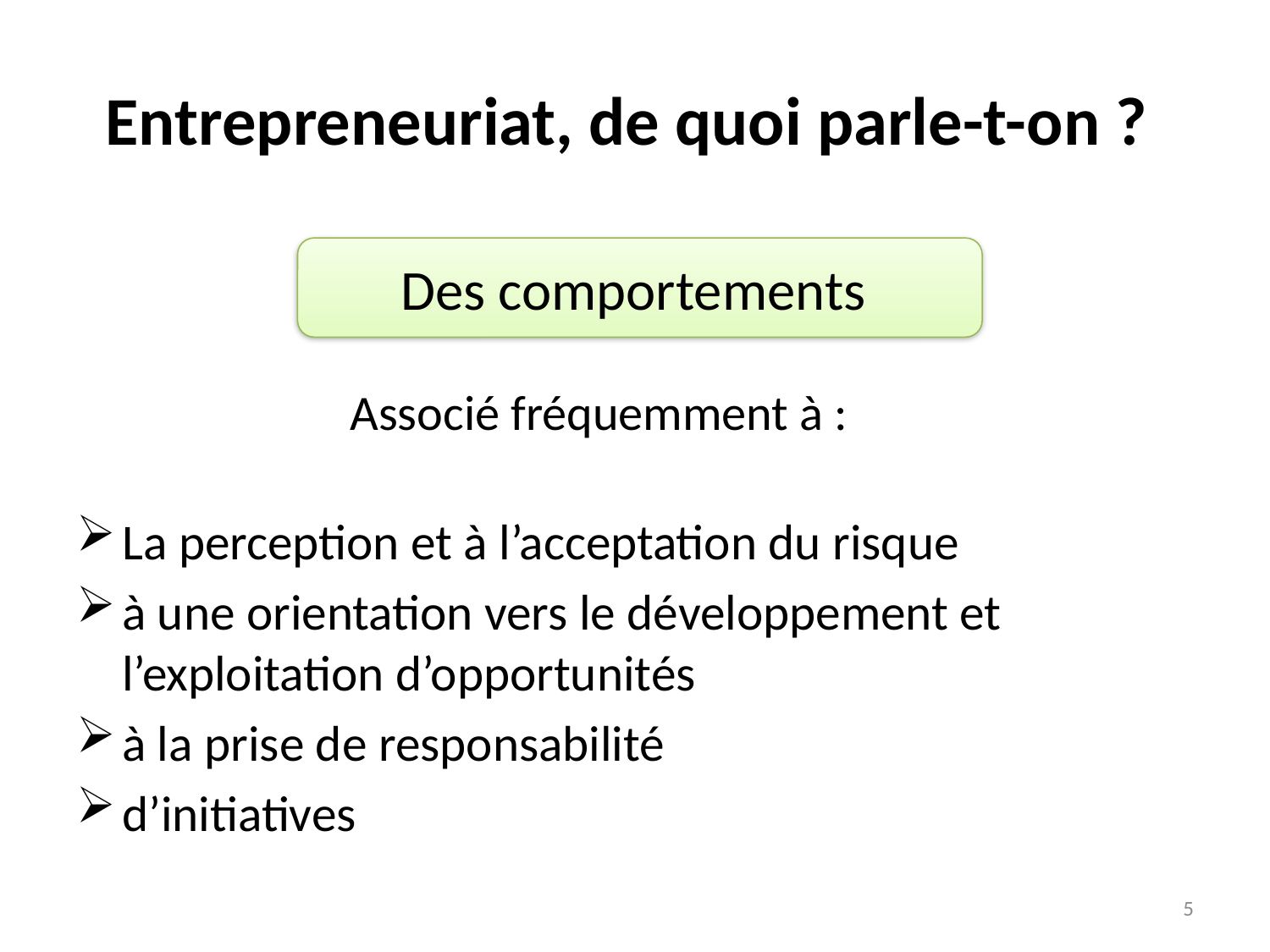

# Entrepreneuriat, de quoi parle-t-on ?

La perception et à l’acceptation du risque
à une orientation vers le développement et l’exploitation d’opportunités
à la prise de responsabilité
d’initiatives
Des comportements
| Associé fréquemment à : |
| --- |
5